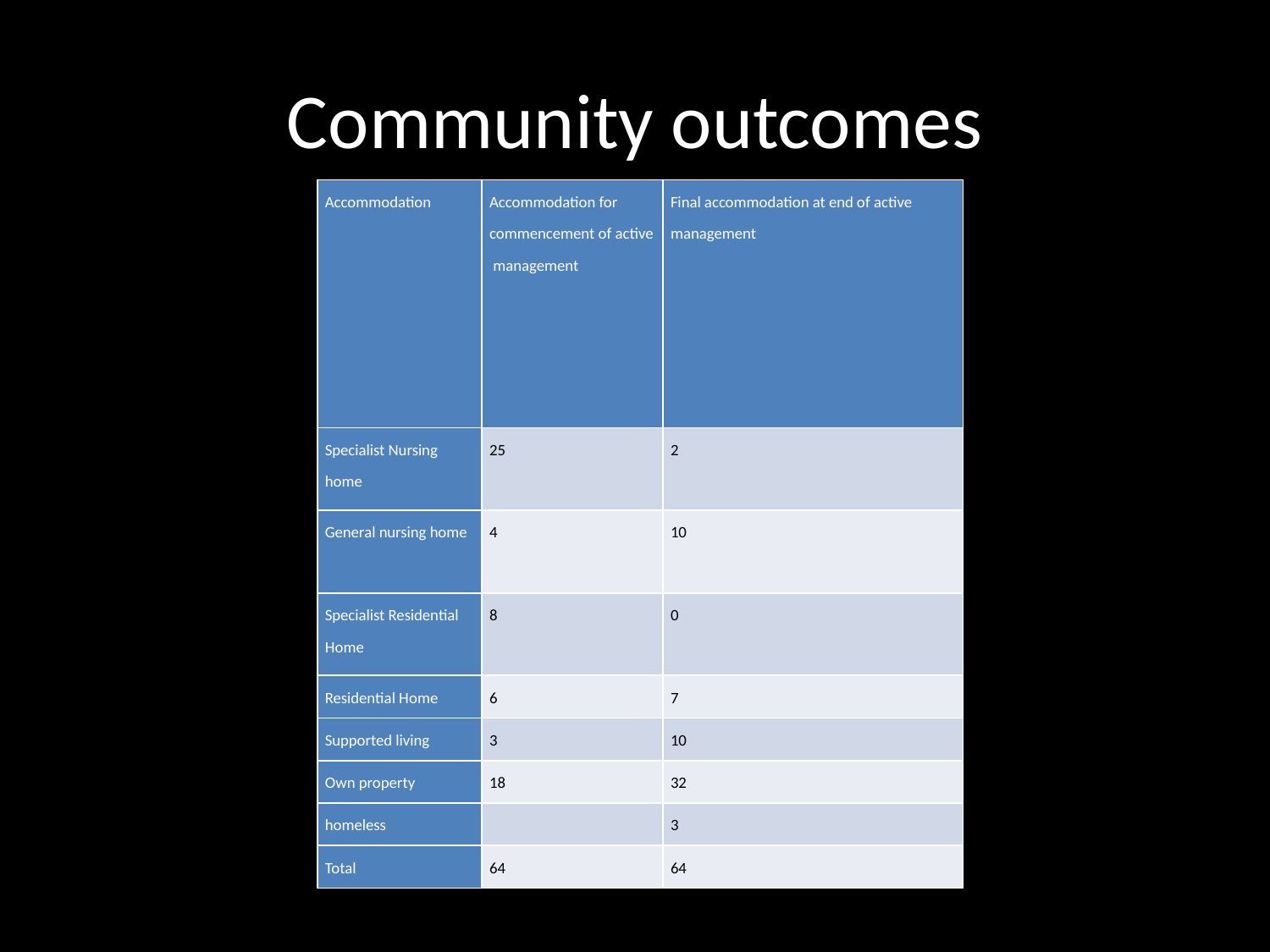

# Community outcomes
| Accommodation | Accommodation for commencement of active management | Final accommodation at end of active management |
| --- | --- | --- |
| Specialist Nursing home | 25 | 2 |
| General nursing home | 4 | 10 |
| Specialist Residential Home | 8 | 0 |
| Residential Home | 6 | 7 |
| Supported living | 3 | 10 |
| Own property | 18 | 32 |
| homeless |  | 3 |
| Total | 64 | 64 |